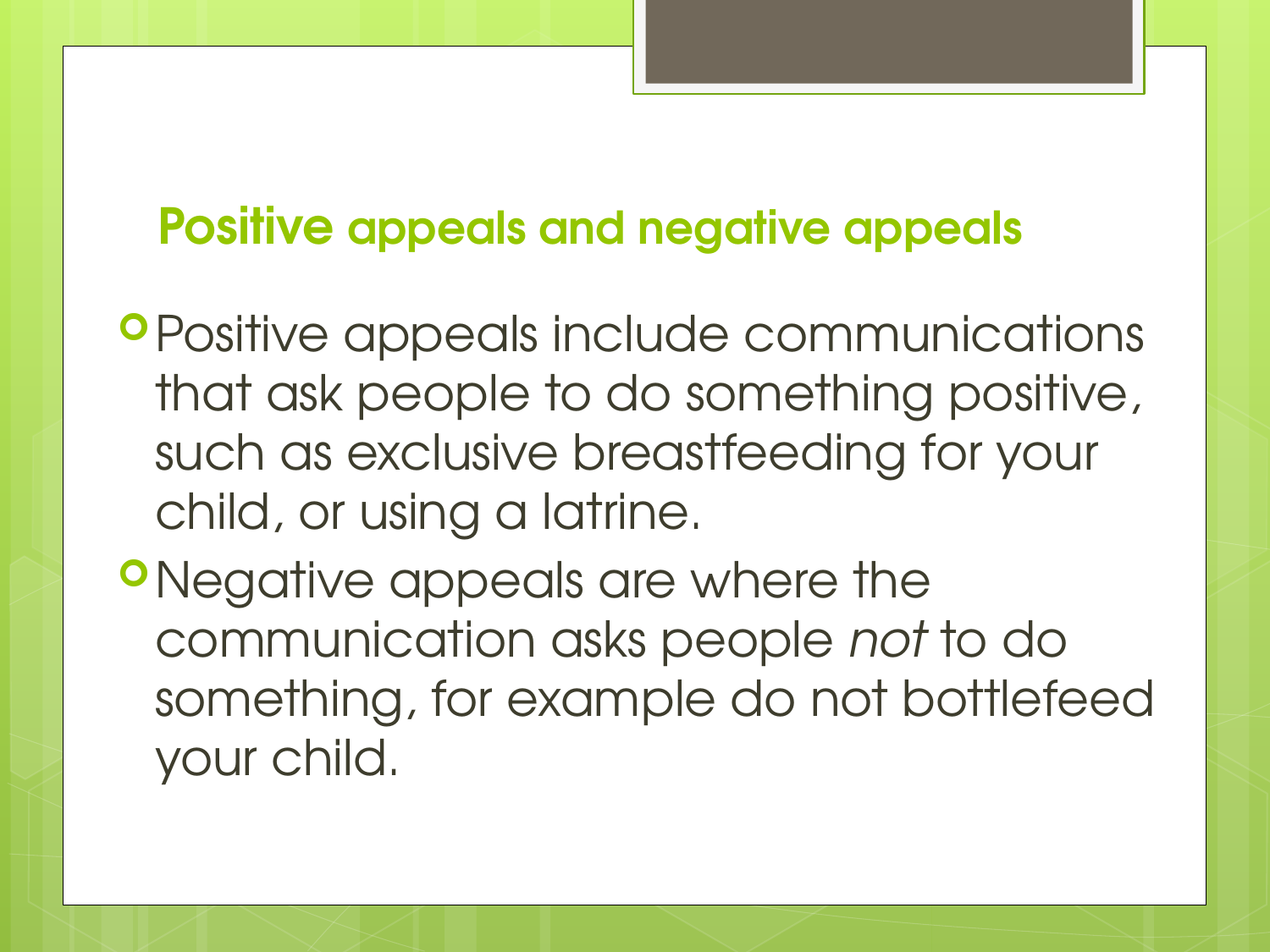

# Positive appeals and negative appeals
Positive appeals include communications that ask people to do something positive, such as exclusive breastfeeding for your child, or using a latrine.
Negative appeals are where the communication asks people not to do something, for example do not bottlefeed your child.